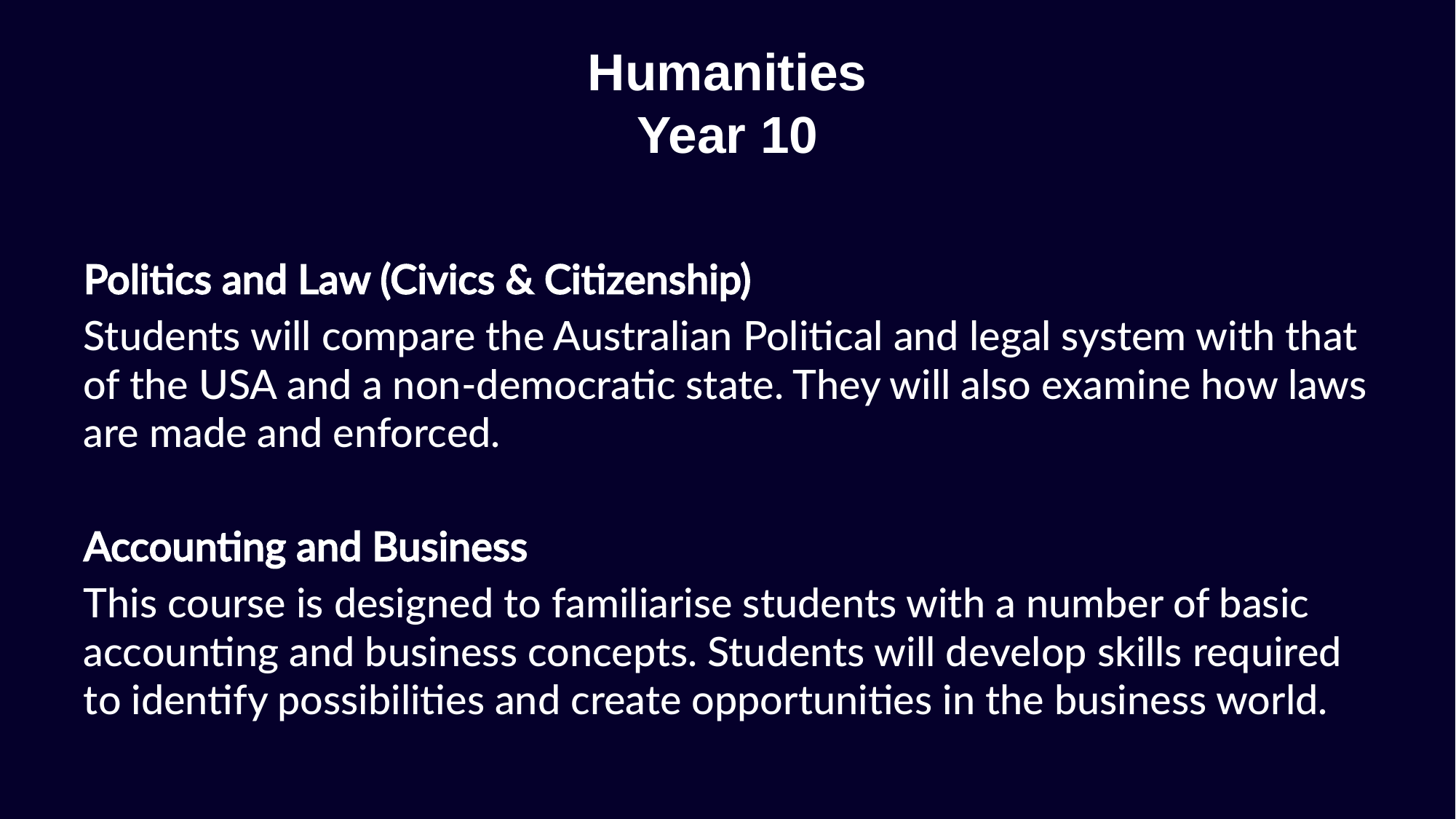

# Humanities Year 10

Politics and Law (Civics & Citizenship)
Students will compare the Australian Political and legal system with that of the USA and a non-democratic state. They will also examine how laws are made and enforced.

Accounting and Business
This course is designed to familiarise students with a number of basic accounting and business concepts. Students will develop skills required to identify possibilities and create opportunities in the business world.